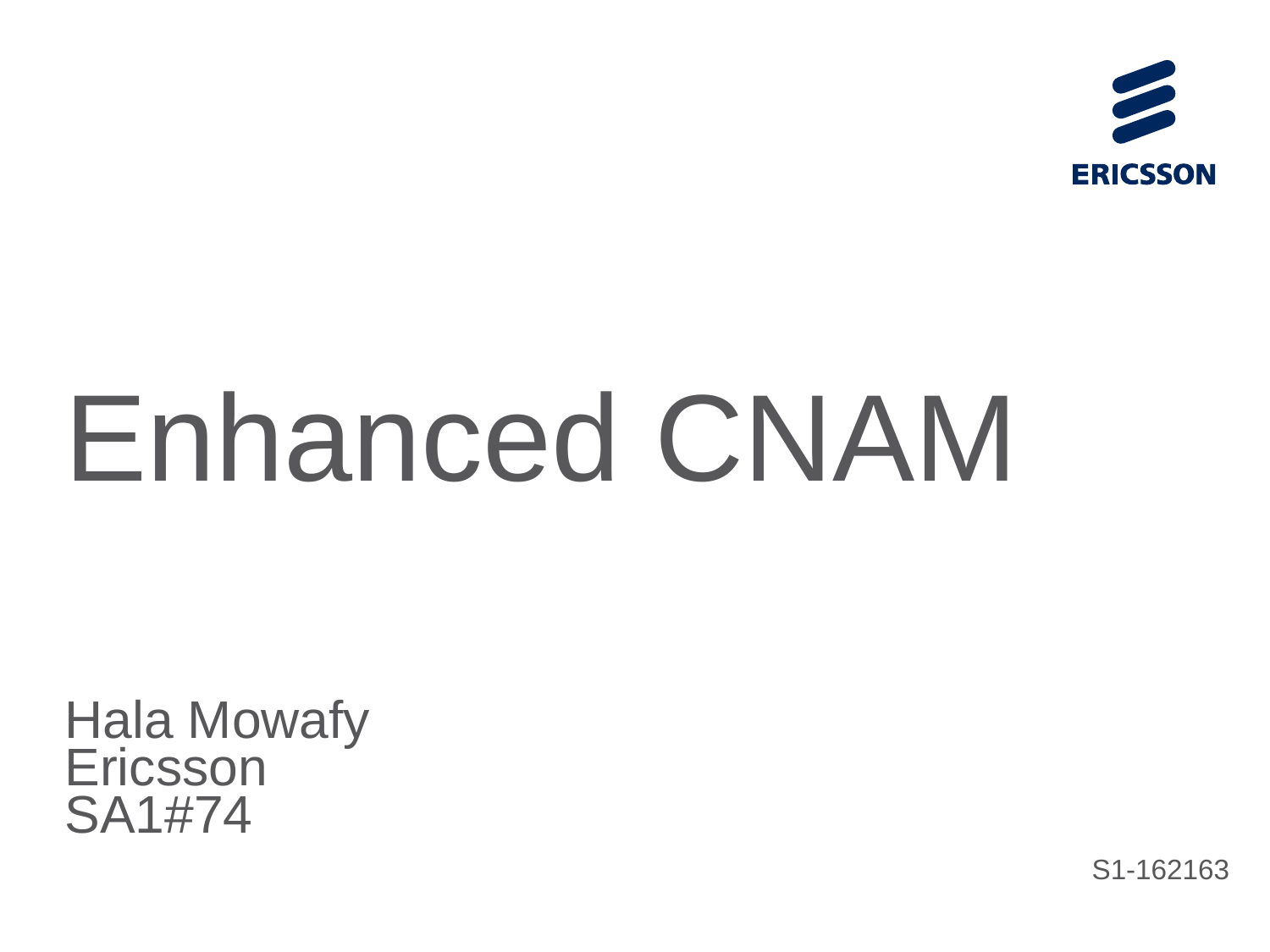

# Enhanced CNAM
Hala Mowafy
Ericsson
SA1#74
S1-162163